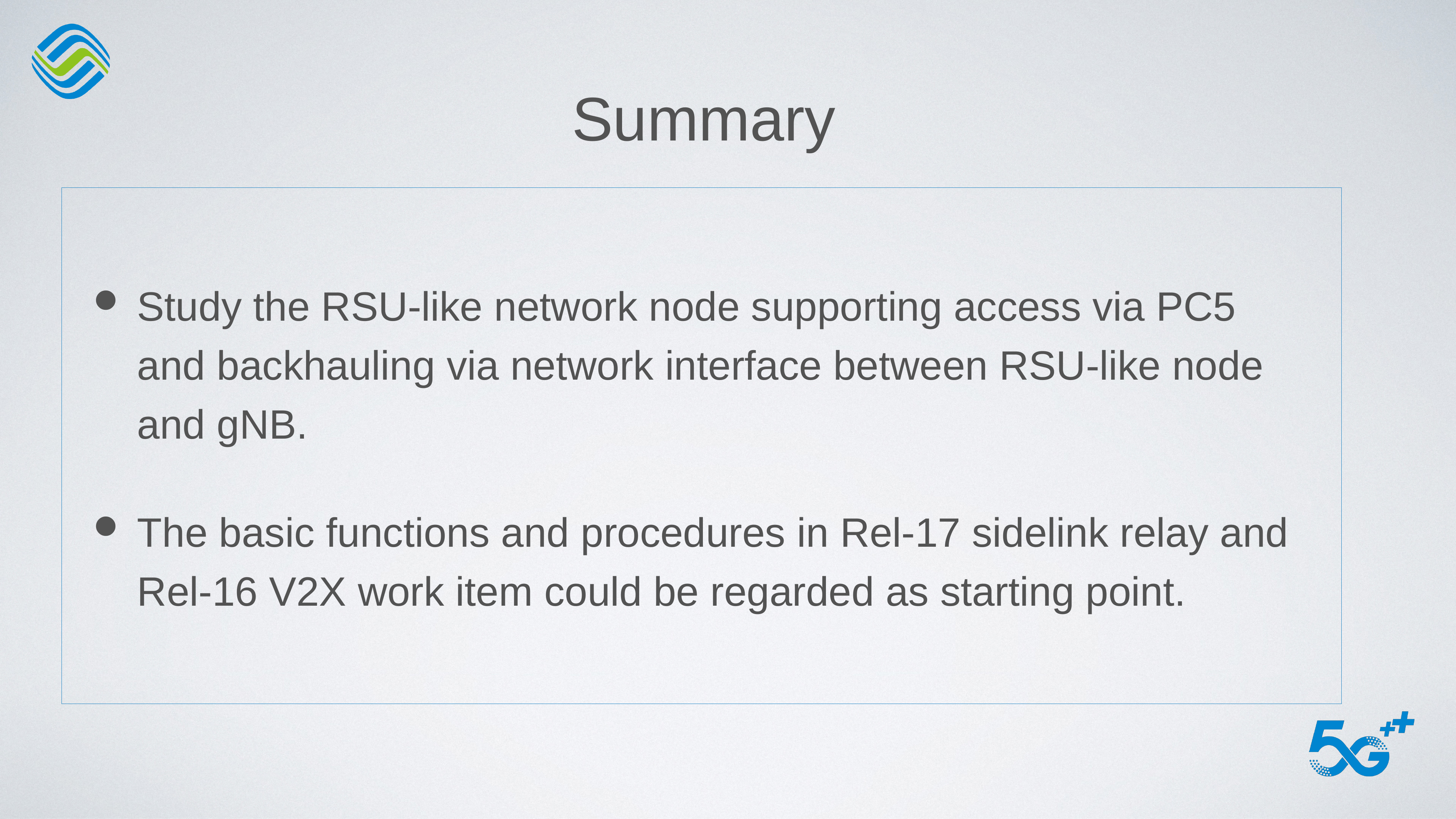

# Summary

Study the RSU-like network node supporting access via PC5 and backhauling via network interface between RSU-like node and gNB.
The basic functions and procedures in Rel-17 sidelink relay and Rel-16 V2X work item could be regarded as starting point.